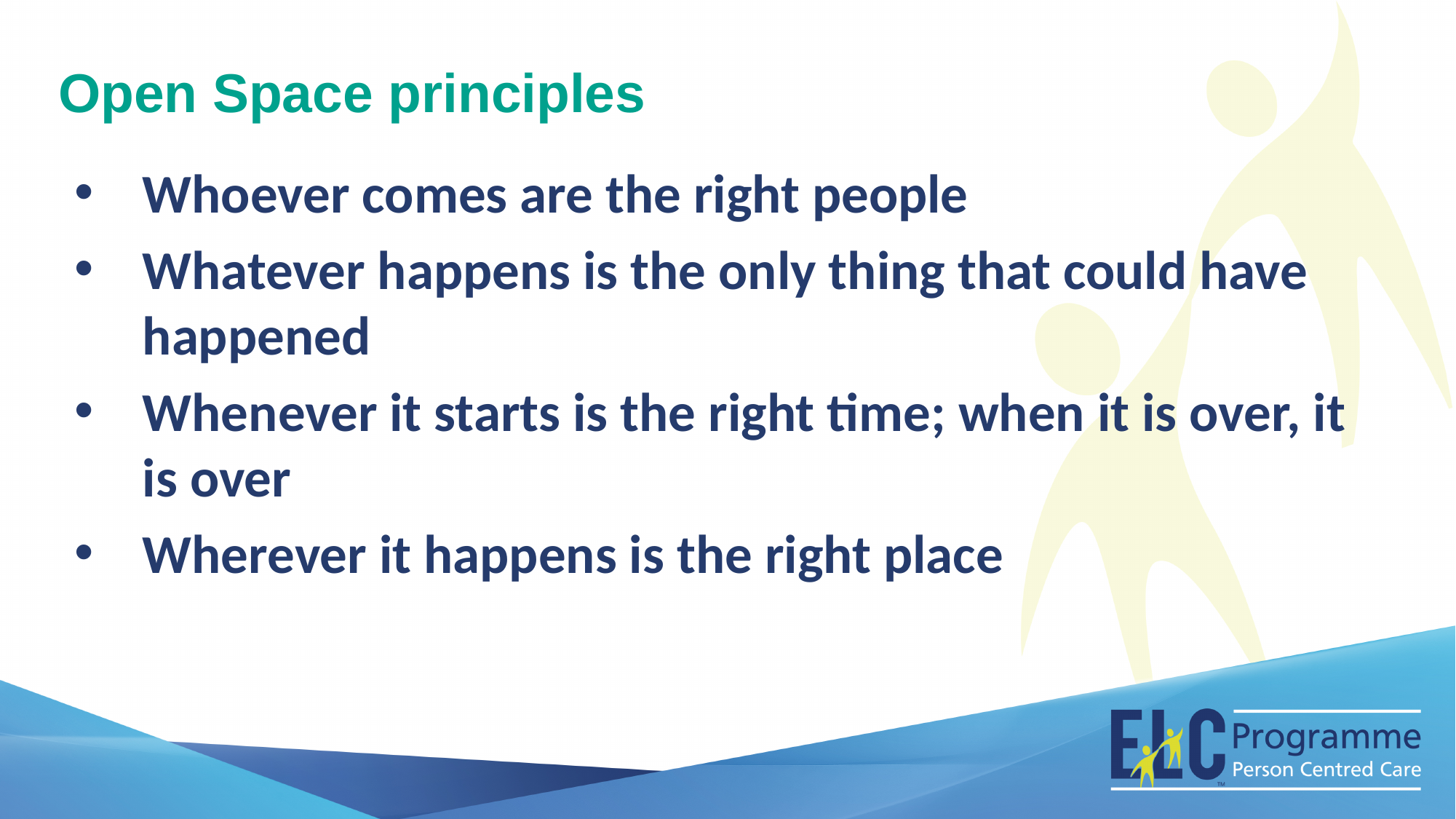

Open Space principles
Whoever comes are the right people
Whatever happens is the only thing that could have happened
Whenever it starts is the right time; when it is over, it is over
Wherever it happens is the right place